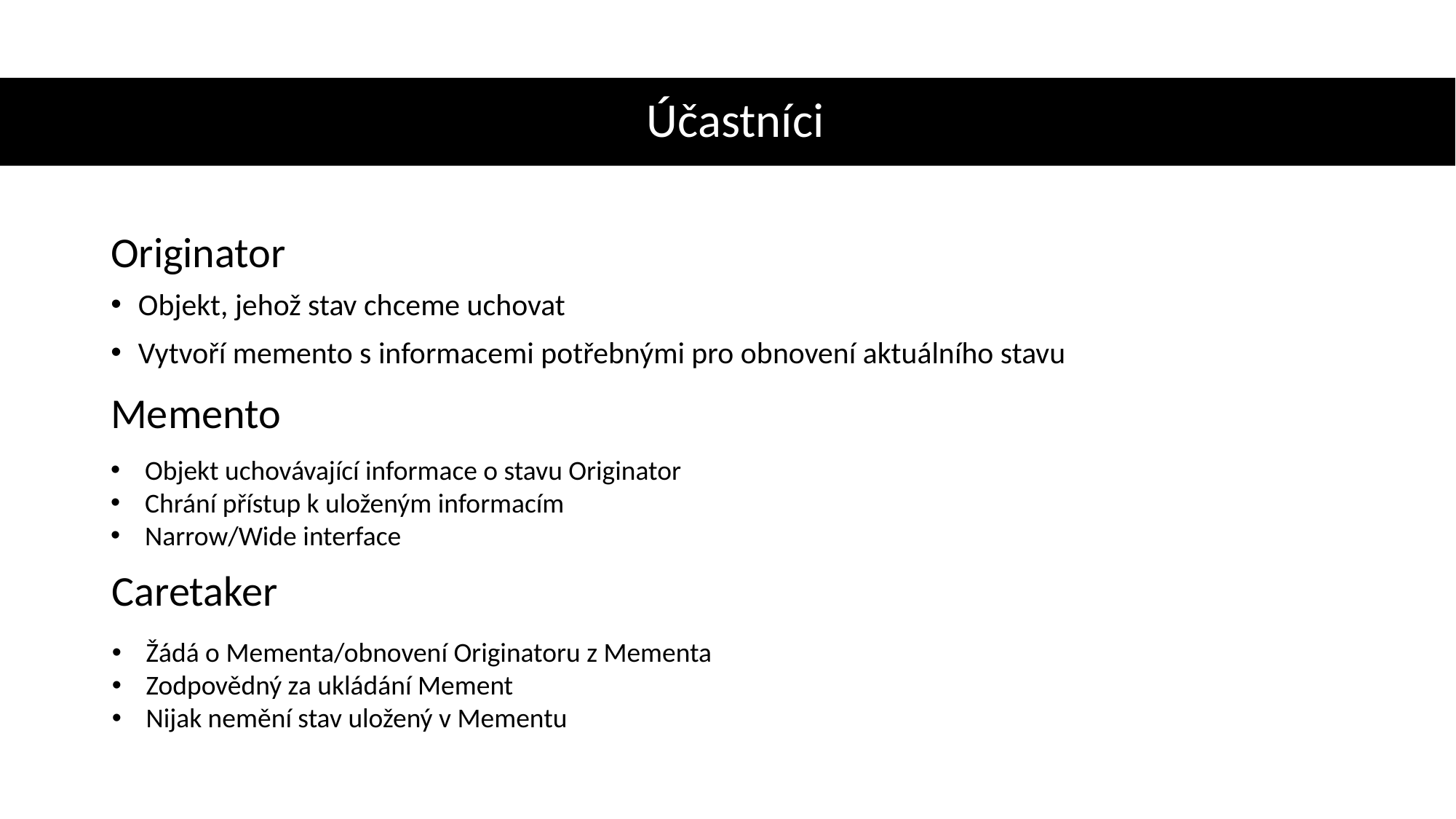

# Účastníci

Originator
Objekt, jehož stav chceme uchovat
Vytvoří memento s informacemi potřebnými pro obnovení aktuálního stavu
Memento
Objekt uchovávající informace o stavu Originator
Chrání přístup k uloženým informacím
Narrow/Wide interface
Caretaker
Žádá o Mementa/obnovení Originatoru z Mementa
Zodpovědný za ukládání Mement
Nijak nemění stav uložený v Mementu